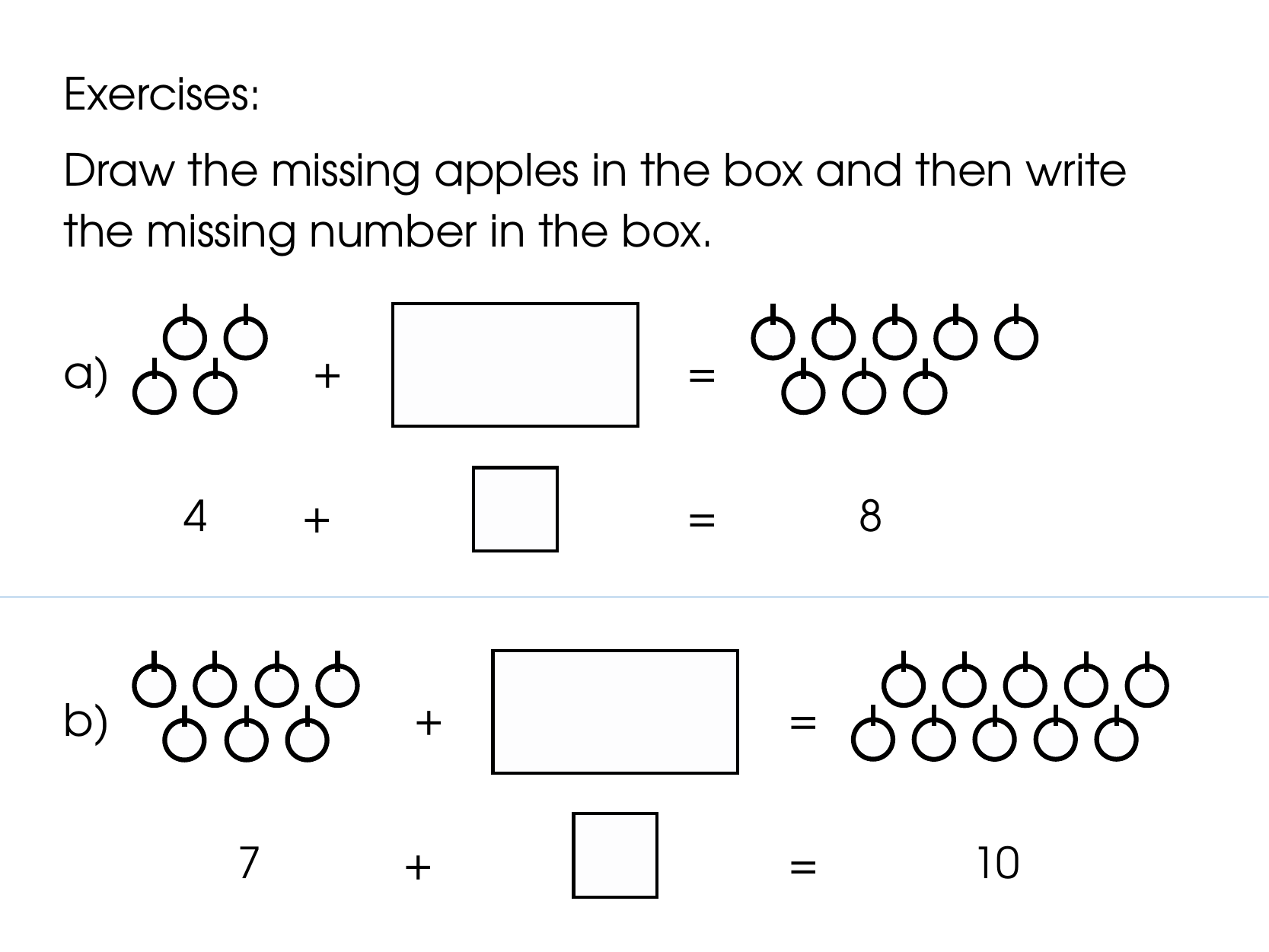

Exercises:
Draw the missing apples in the box and then write
the missing number in the box.

a)
+
=

4        +
=            8

b)
+
=

7            +
=             10